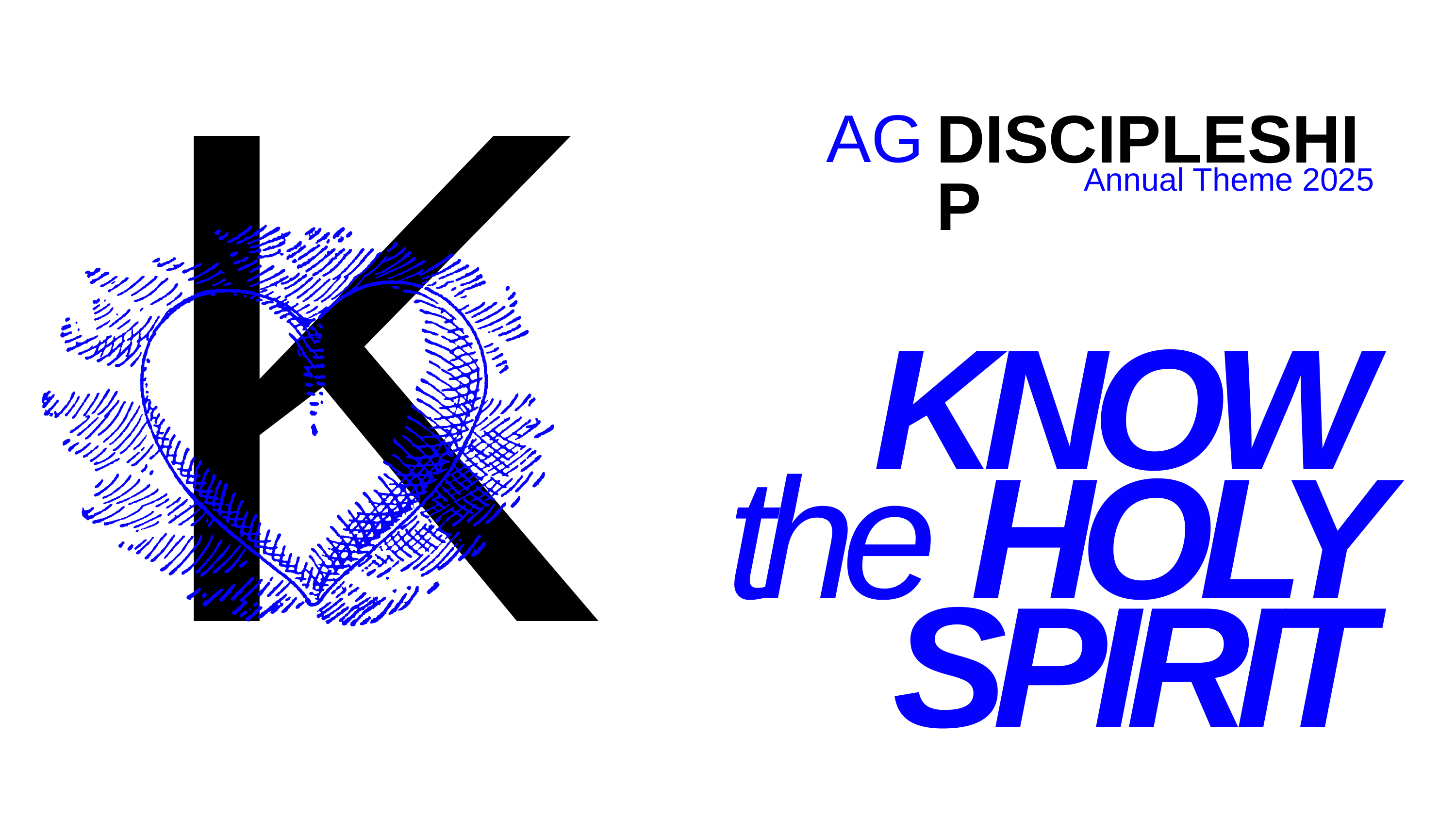

AG
DISCIPLESHIP
Annual Theme 2025

K
KNOW
the HOLY SPIRIT